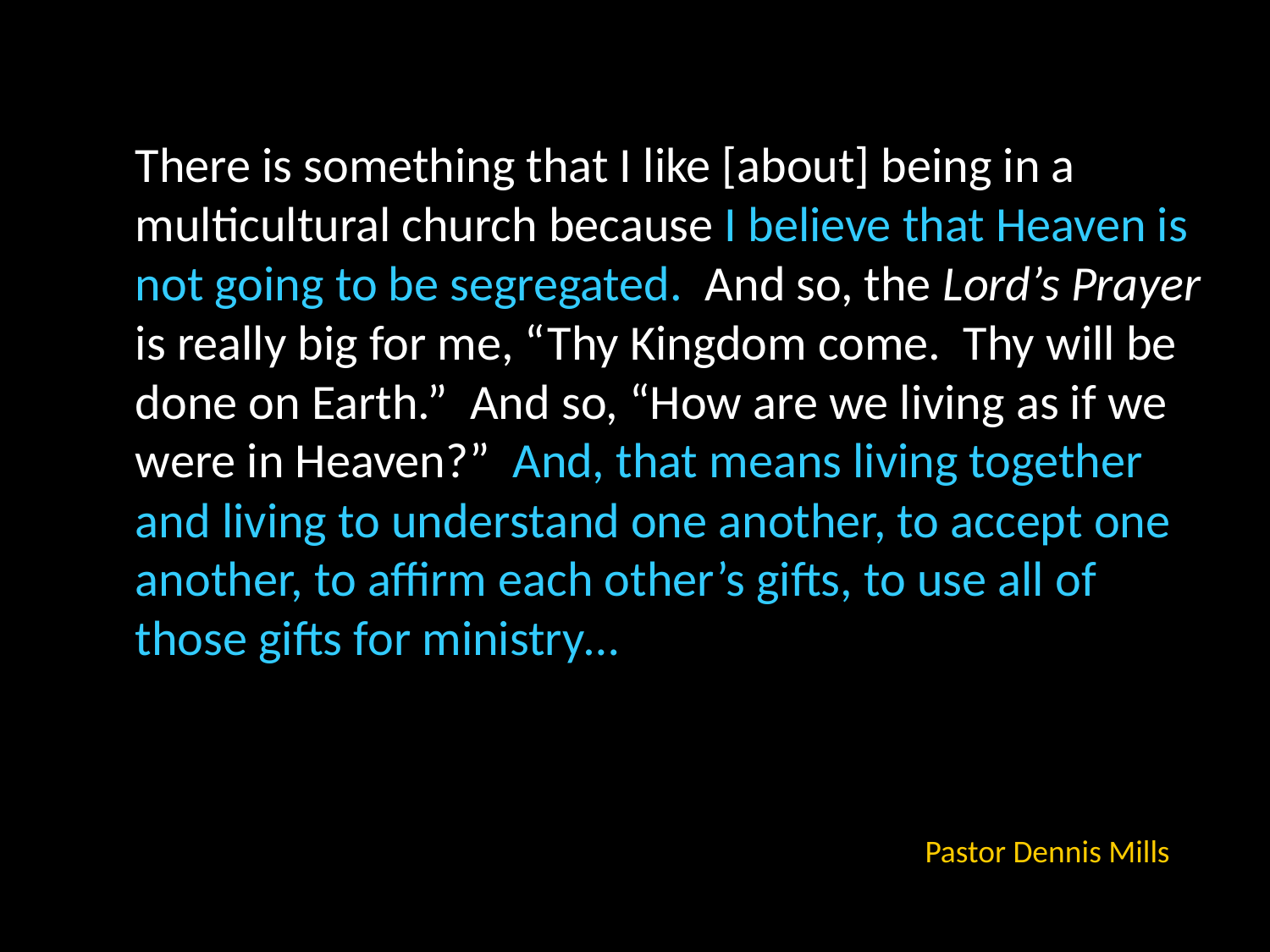

#
There is something that I like [about] being in a multicultural church because I believe that Heaven is not going to be segregated.  And so, the Lord’s Prayer is really big for me, “Thy Kingdom come.  Thy will be done on Earth.”  And so, “How are we living as if we were in Heaven?”  And, that means living together and living to understand one another, to accept one another, to affirm each other’s gifts, to use all of those gifts for ministry…
Pastor Dennis Mills